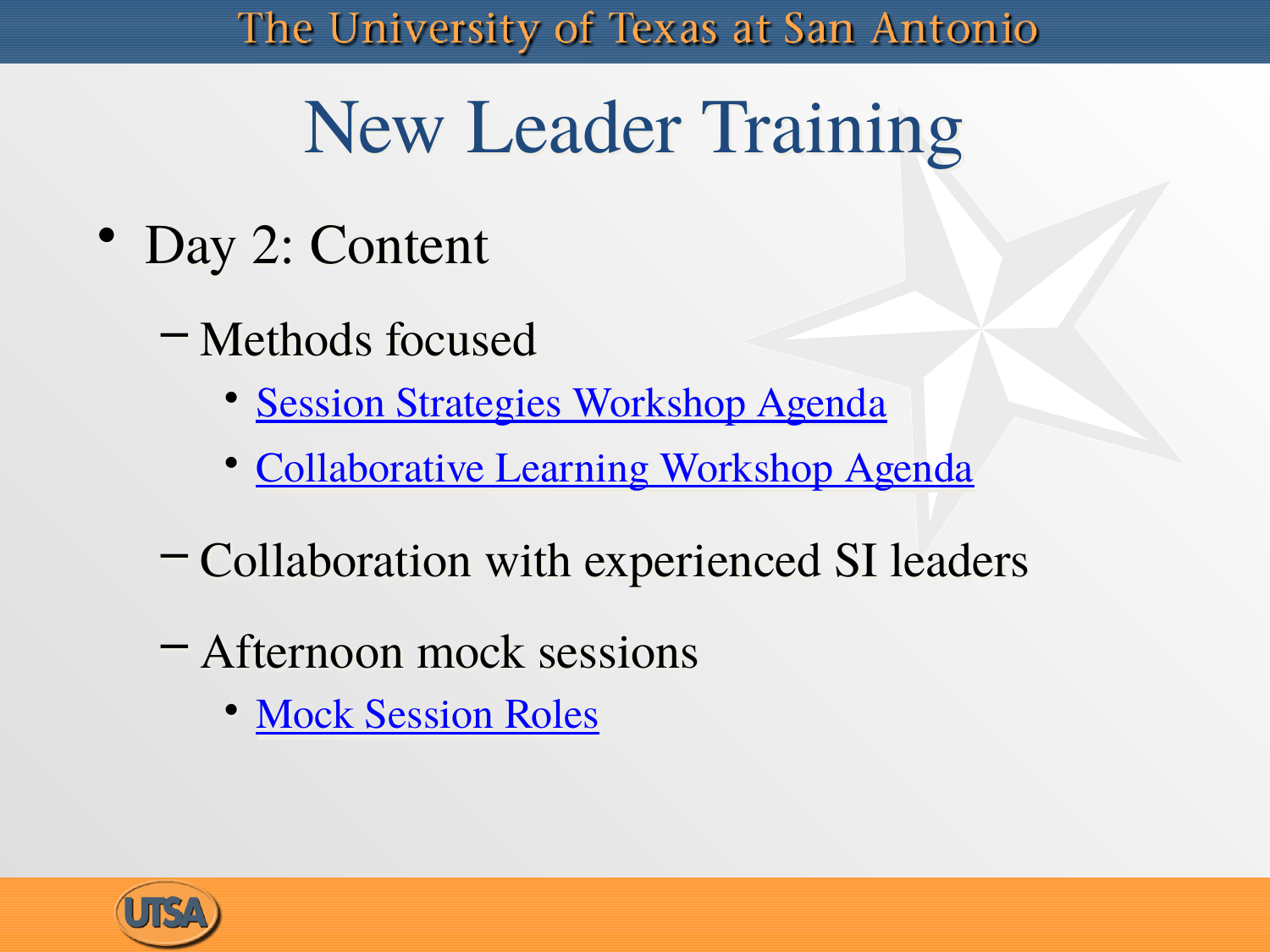

# New Leader Training
Day 2: Content
Methods focused
Session Strategies Workshop Agenda
Collaborative Learning Workshop Agenda
Collaboration with experienced SI leaders
Afternoon mock sessions
Mock Session Roles